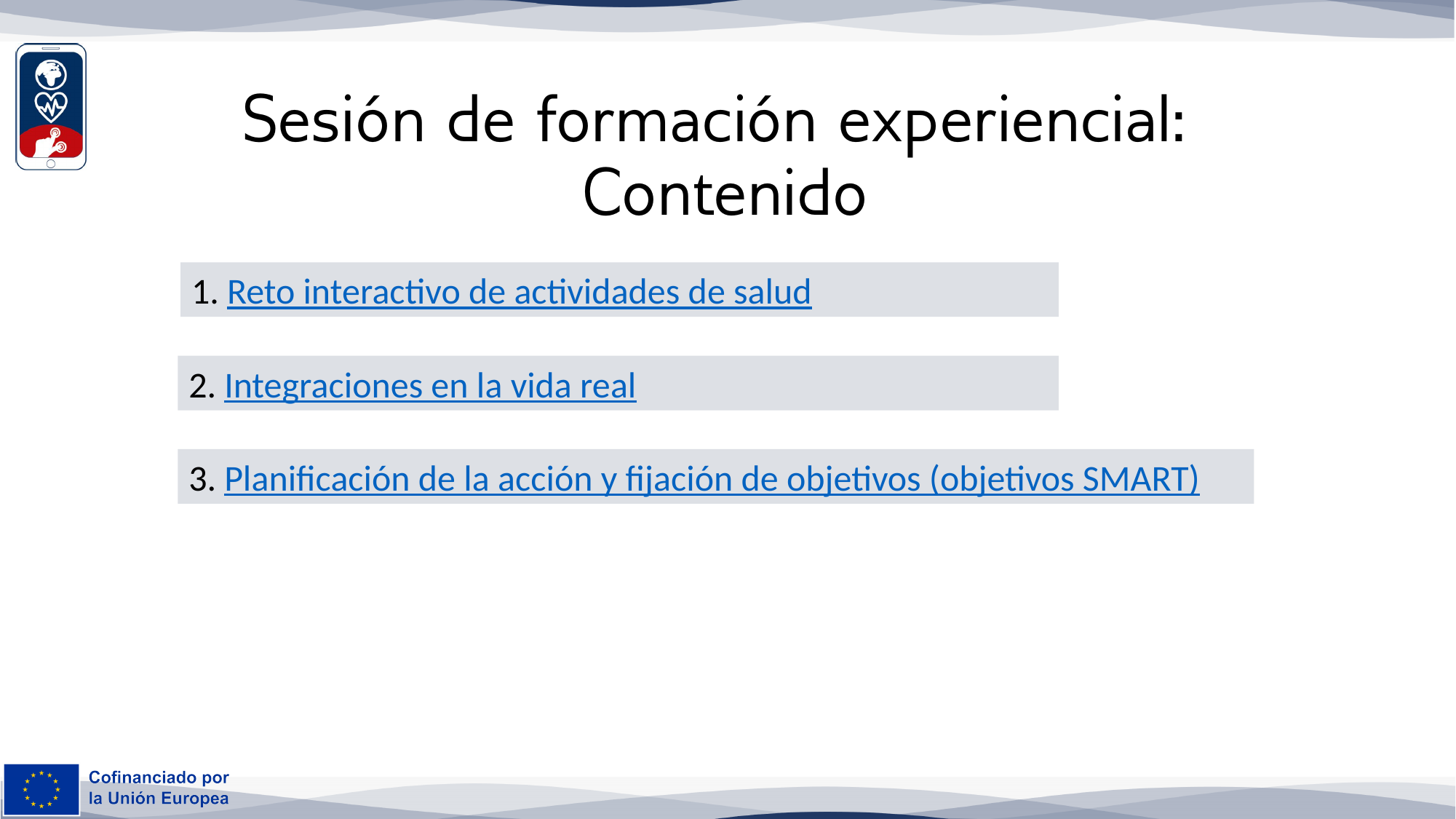

# Sesión de formación experiencial:  Contenido
1. Reto interactivo de actividades de salud
2. Integraciones en la vida real
3. Planificación de la acción y fijación de objetivos (objetivos SMART)